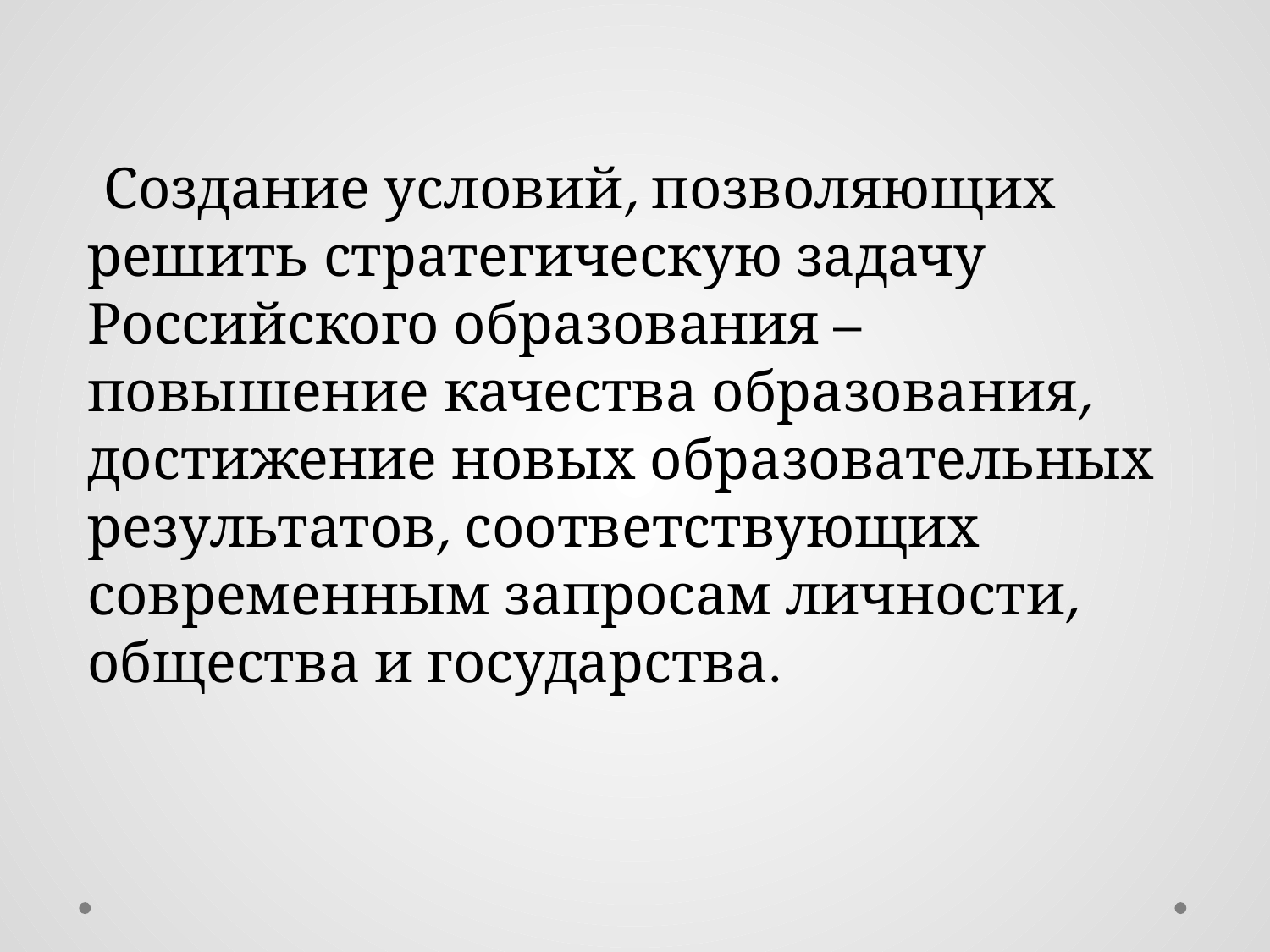

Создание условий, позволяющих решить стратегическую задачу Российского образования – повышение качества образования, достижение новых образовательных результатов, соответствующих современным запросам личности, общества и государства.